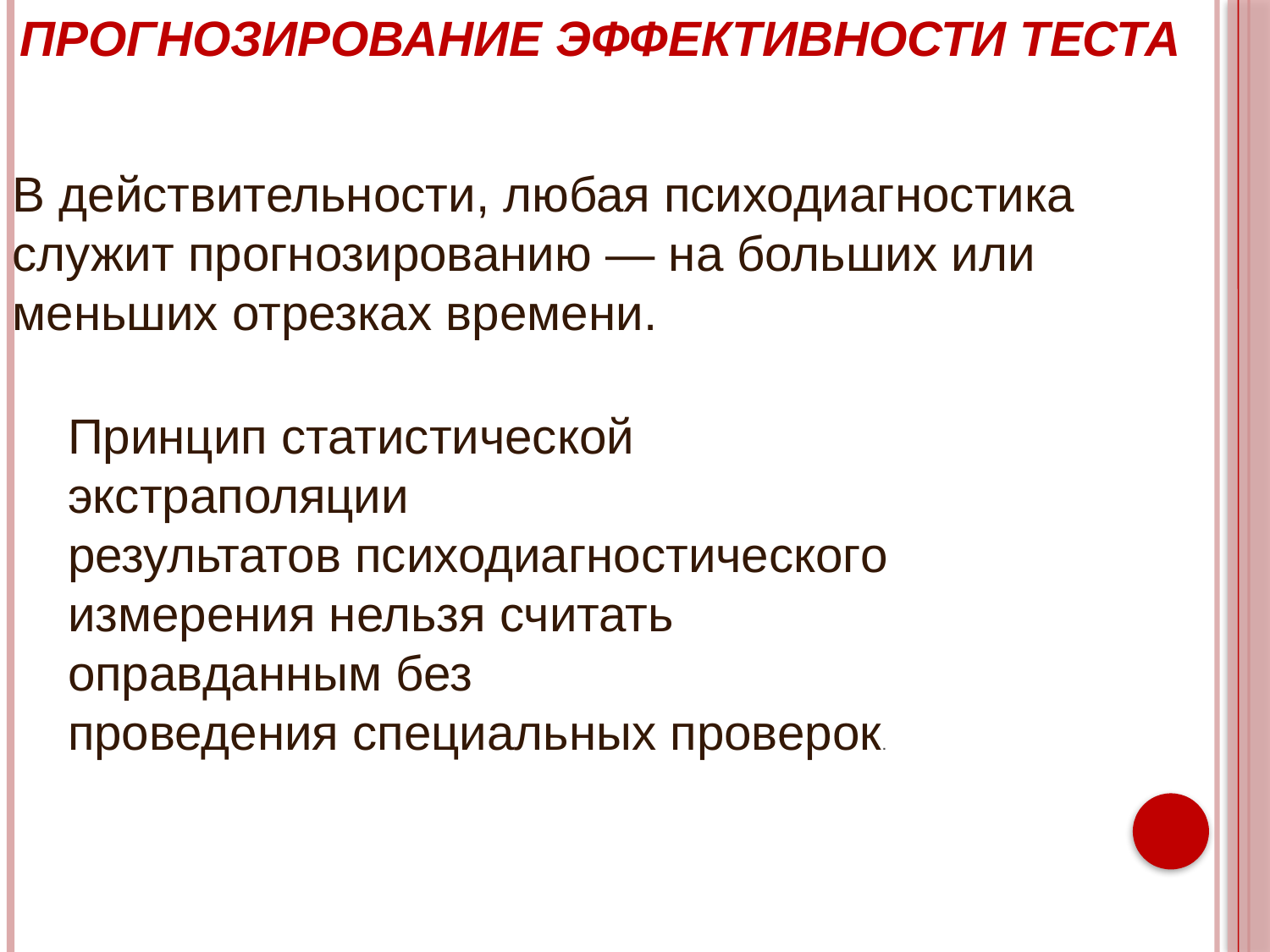

ПРОГНОЗИРОВАНИЕ ЭФФЕКТИВНОСТИ ТЕСТА
В действительности, любая психодиагностика служит прогнозированию — на больших или меньших отрезках времени.
Принцип статистической экстраполяции
результатов психодиагностического
измерения нельзя считать
оправданным без
проведения специальных проверок.